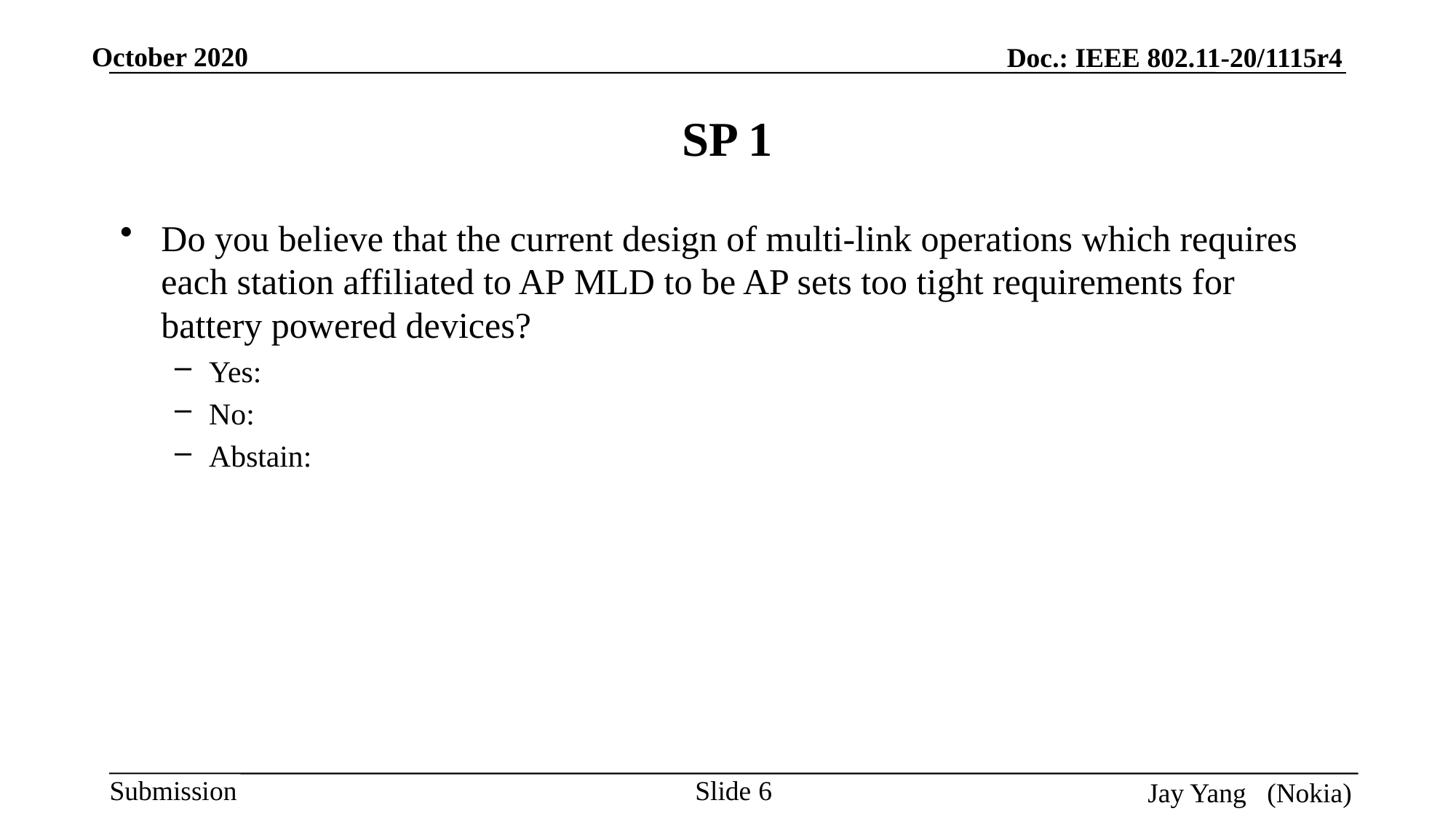

# SP 1
Do you believe that the current design of multi-link operations which requires each station affiliated to AP MLD to be AP sets too tight requirements for battery powered devices?
Yes:
No:
Abstain:
Slide 6
Jay Yang   (Nokia)